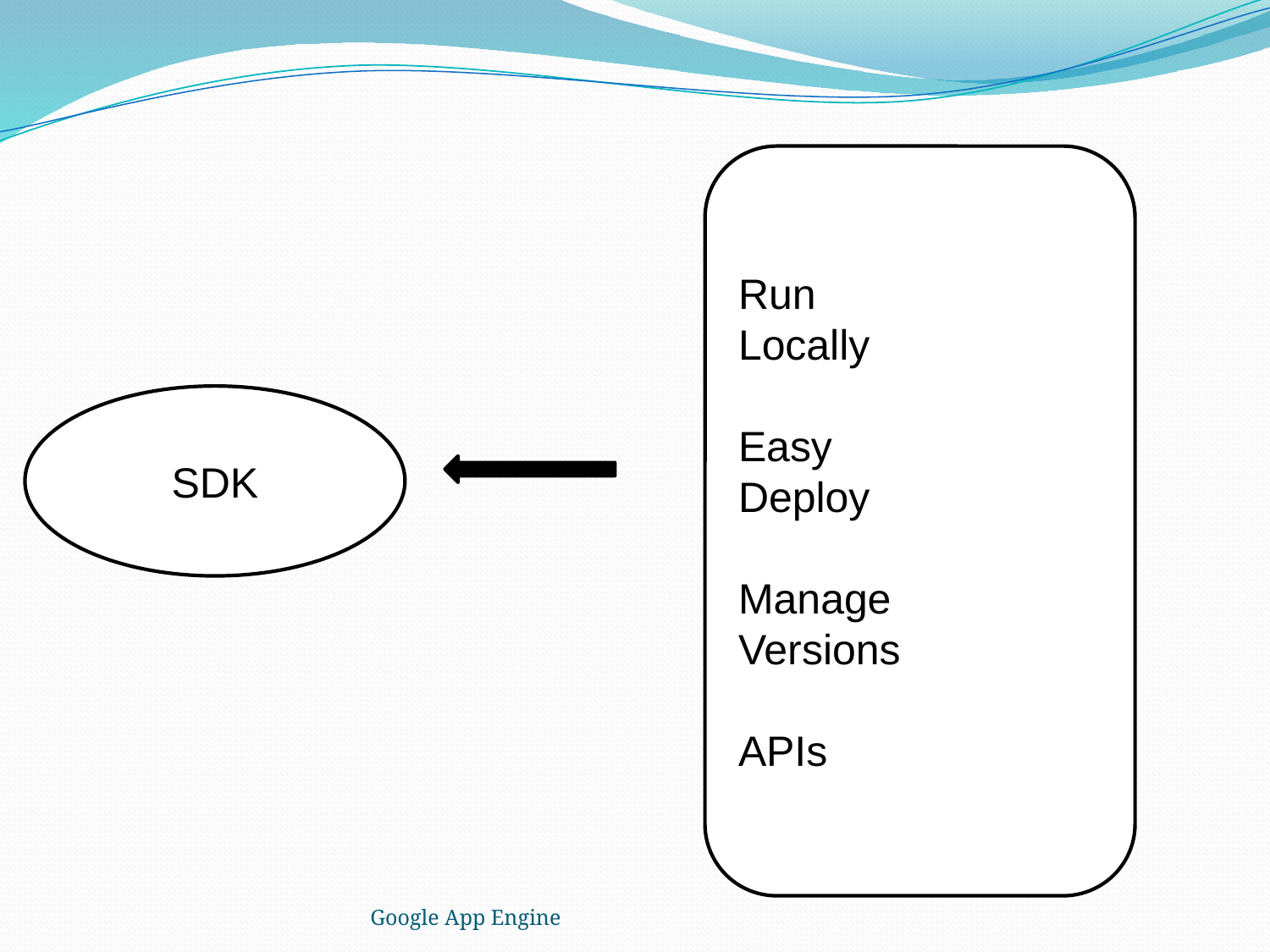

Run
Locally

Easy
Deploy

Manage
Versions

APIs
SDK

Google App Engine